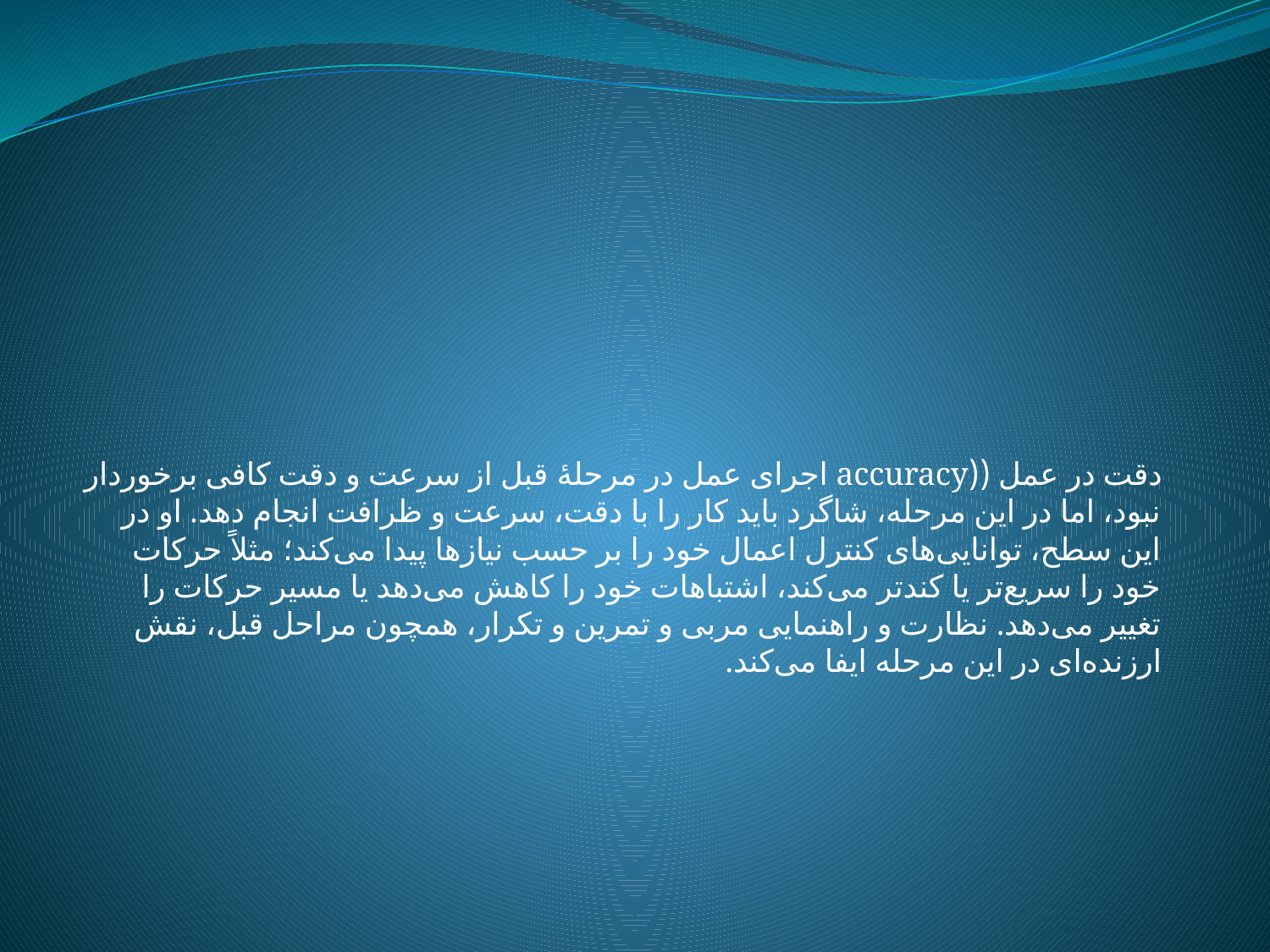

#
دقت در عمل ((accuracy اجراى عمل در مرحلهٔ قبل از سرعت و دقت کافى برخوردار نبود، اما در اين مرحله، شاگرد بايد کار را با دقت، سرعت و ظرافت انجام دهد. او در اين سطح، توانايى‌هاى کنترل اعمال خود را بر حسب نيازها پيدا مى‌کند؛ مثلاً حرکات خود را سريع‌تر يا کندتر مى‌کند، اشتباهات خود را کاهش مى‌دهد يا مسير حرکات را تغيير مى‌دهد. نظارت و راهنمايى مربى و تمرين و تکرار، همچون مراحل قبل، نقش ارزنده‌اى در اين مرحله ايفا مى‌کند.